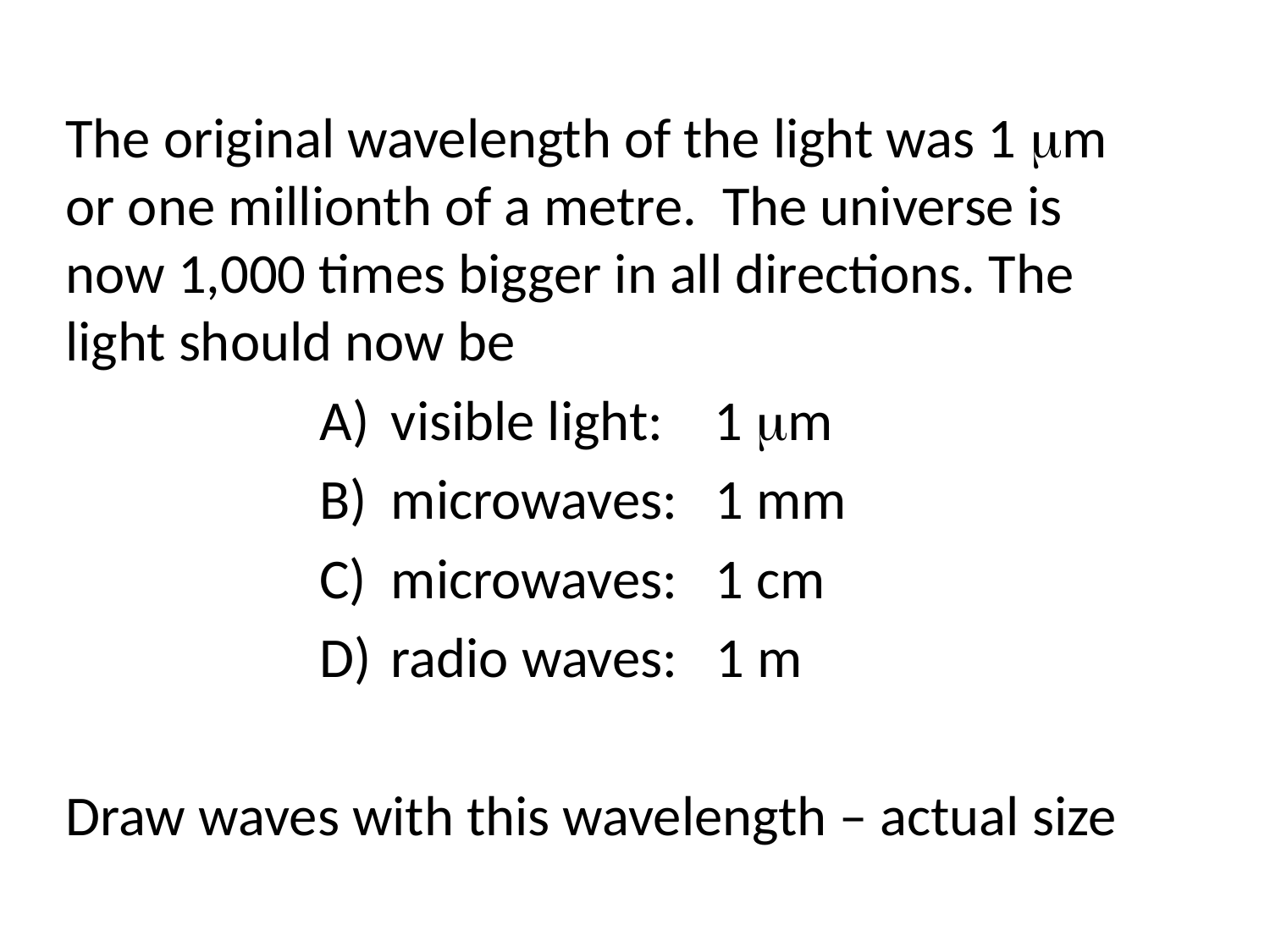

The original wavelength of the light was 1 μm or one millionth of a metre.  The universe is now 1,000 times bigger in all directions. The light should now be
visible light:    1 μm
microwaves:   1 mm
microwaves:   1 cm
radio waves:   1 m

Draw waves with this wavelength – actual size